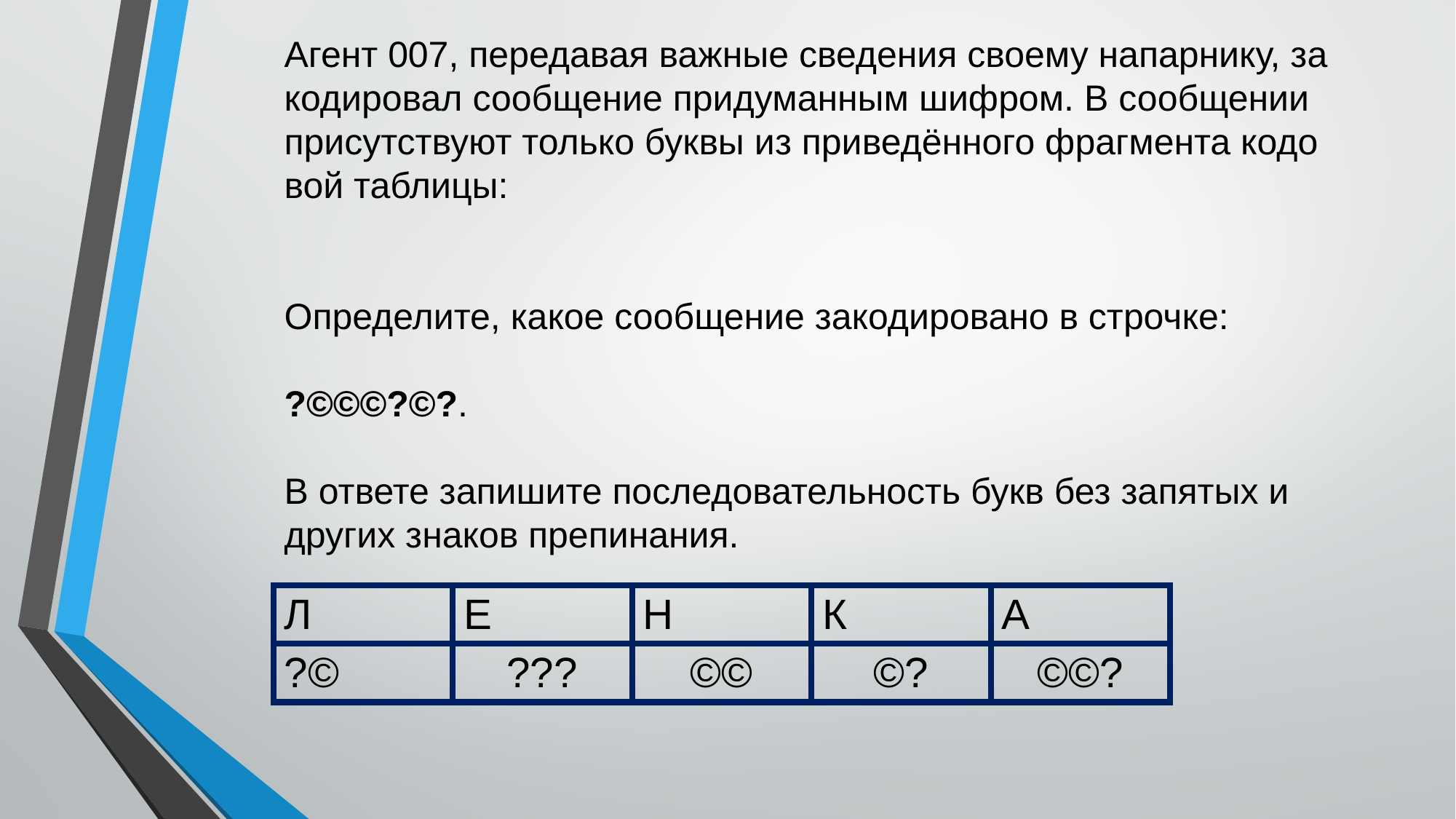

Агент 007, пе­ре­да­вая важ­ные све­де­ния сво­е­му на­пар­ни­ку, за­ко­ди­ро­вал со­об­ще­ние при­ду­ман­ным шиф­ром. В со­об­ще­нии при­сут­ству­ют толь­ко буквы из при­ведённого фраг­мен­та ко­до­вой таб­ли­цы:

Опре­де­ли­те, какое со­об­ще­ние за­ко­ди­ро­ва­но в строч­ке:

?©©©?©?.

В от­ве­те за­пи­ши­те по­сле­до­ва­тель­ность букв без за­пя­тых и дру­гих зна­ков пре­пи­на­ния.

| Л | Е | Н | К | А |
| --- | --- | --- | --- | --- |
| ?© | ??? | ©© | ©? | ©©? |